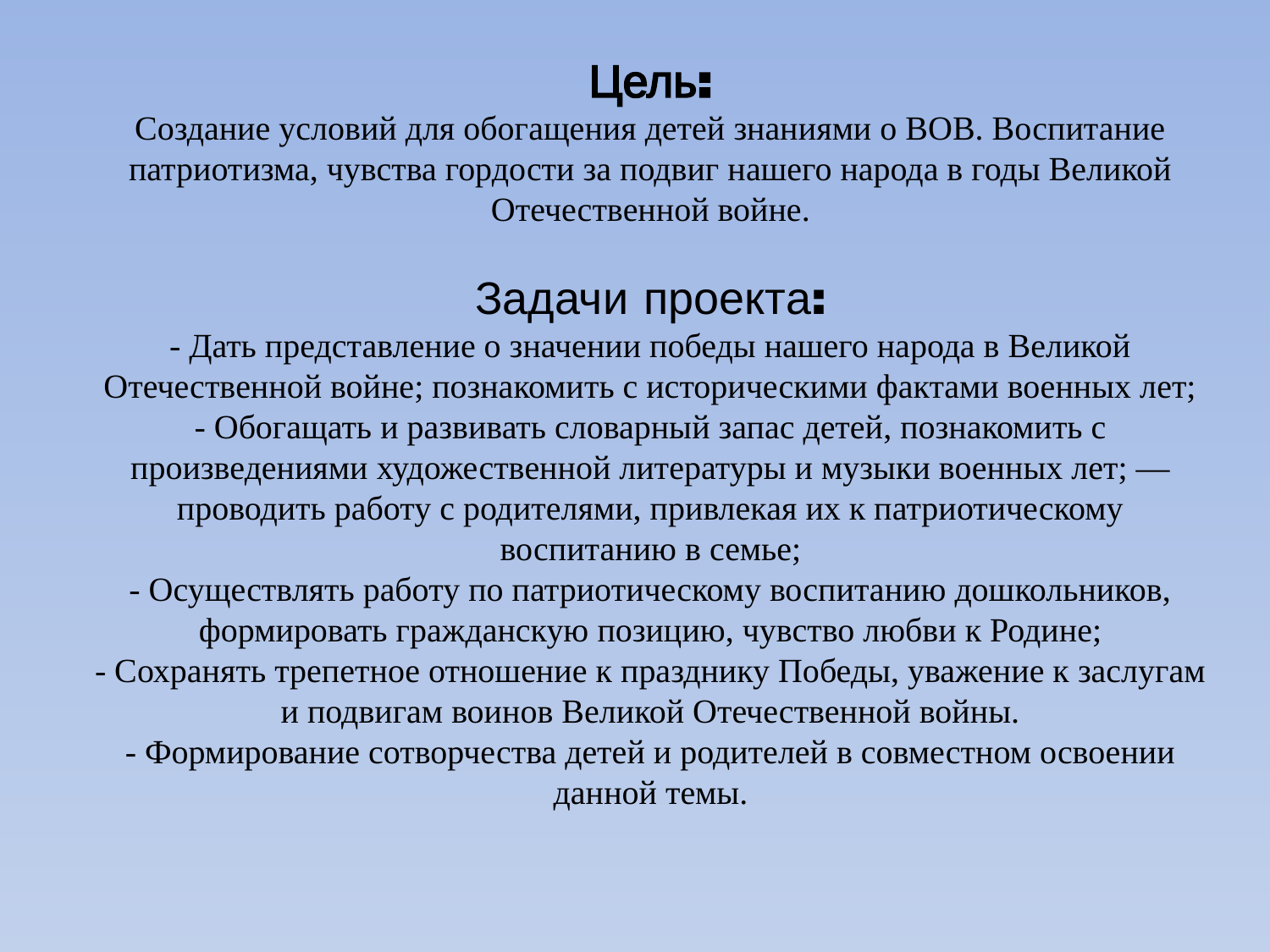

# Цель: Создание условий для обогащения детей знаниями о ВОВ. Воспитание патриотизма, чувства гордости за подвиг нашего народа в годы Великой Отечественной войне. Задачи проекта: - Дать представление о значении победы нашего народа в Великой Отечественной войне; познакомить с историческими фактами военных лет; - Обогащать и развивать словарный запас детей, познакомить с произведениями художественной литературы и музыки военных лет; — проводить работу с родителями, привлекая их к патриотическому воспитанию в семье; - Осуществлять работу по патриотическому воспитанию дошкольников, формировать гражданскую позицию, чувство любви к Родине; - Сохранять трепетное отношение к празднику Победы, уважение к заслугам и подвигам воинов Великой Отечественной войны. - Формирование сотворчества детей и родителей в совместном освоении данной темы.